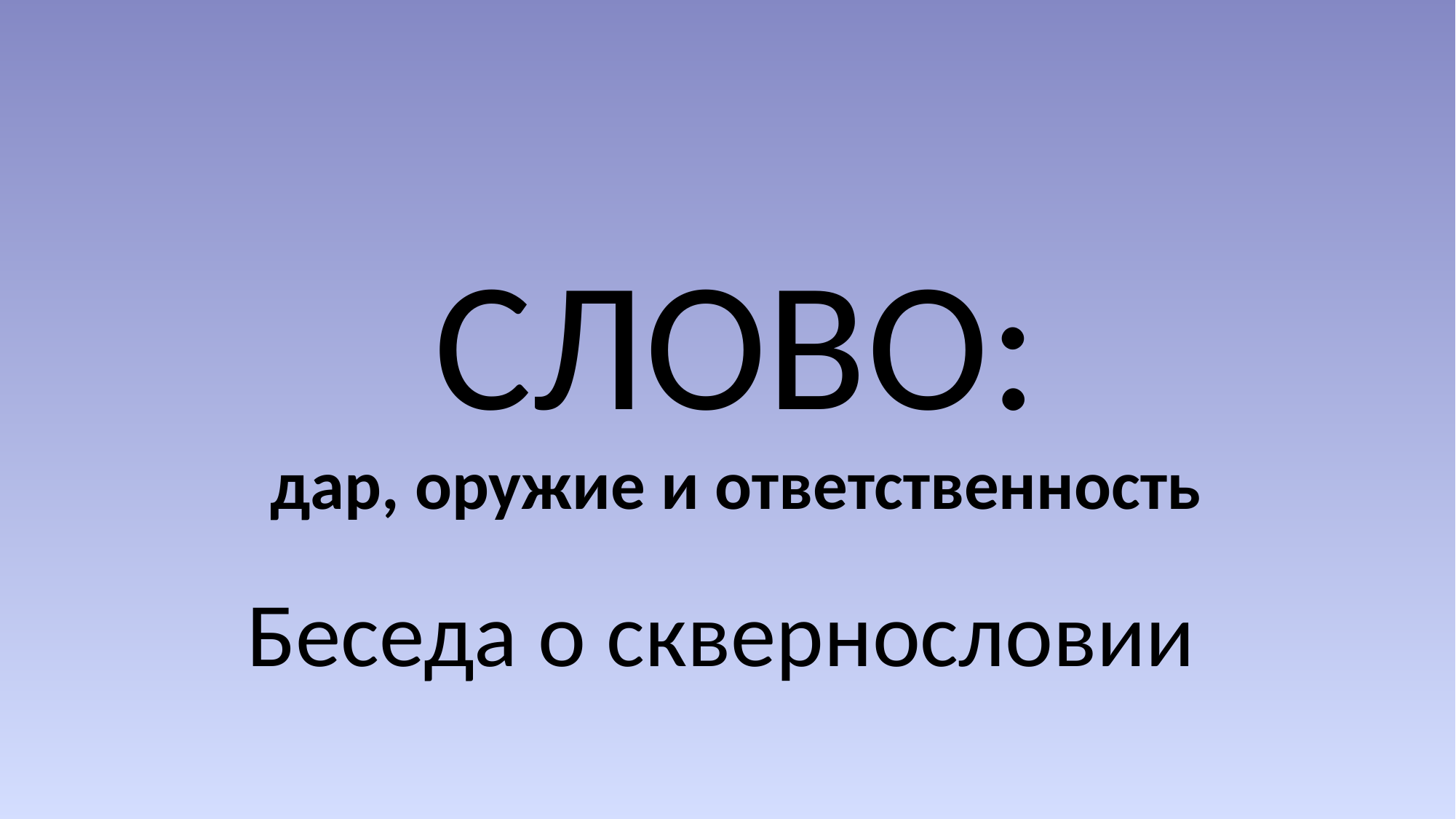

# СЛОВО: дар, оружие и ответственность
Беседа о сквернословии